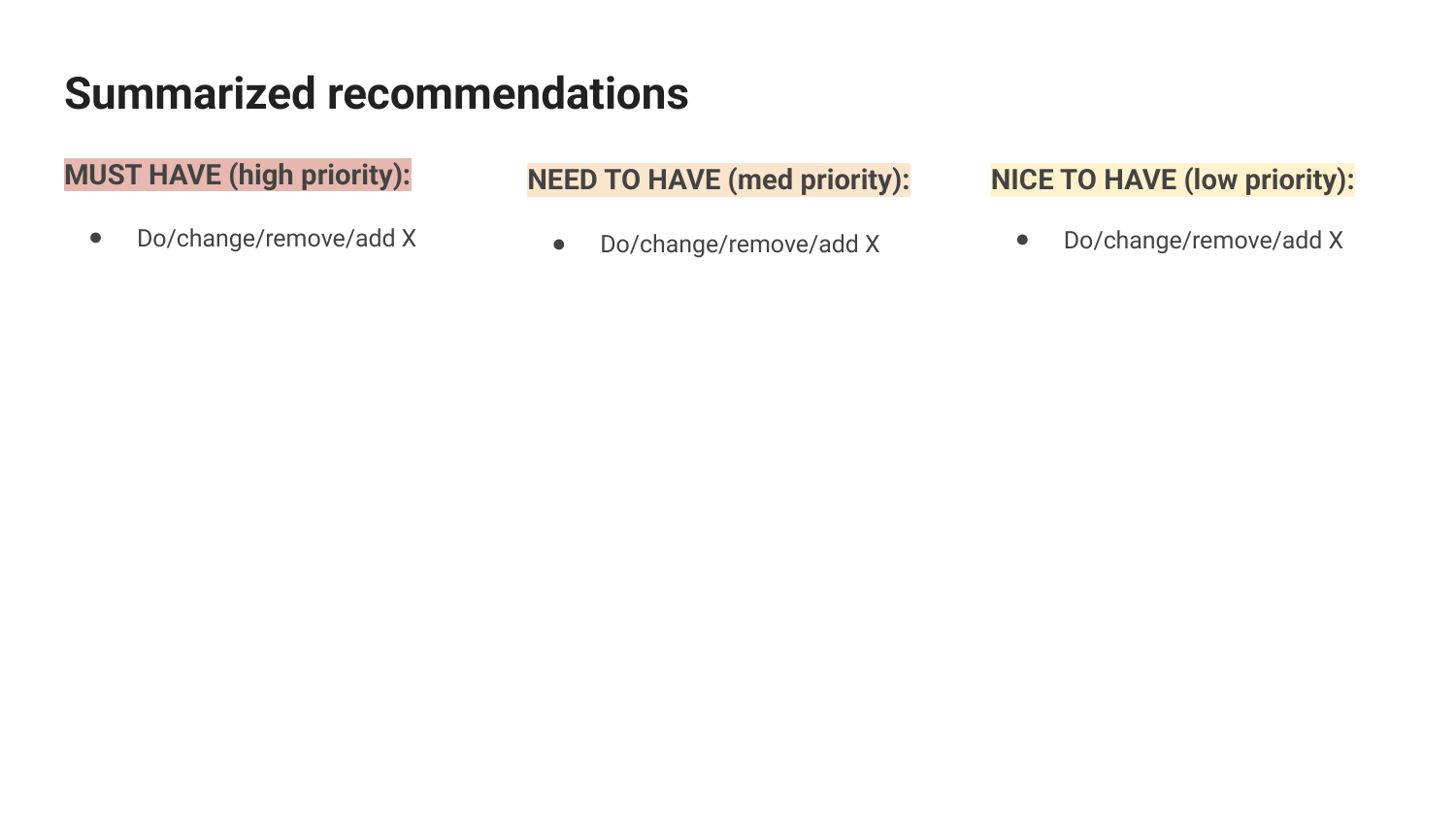

# Summarized recommendations
MUST HAVE (high priority):
Do/change/remove/add X
NEED TO HAVE (med priority):

Do/change/remove/add X

NICE TO HAVE (low priority):

Do/change/remove/add X